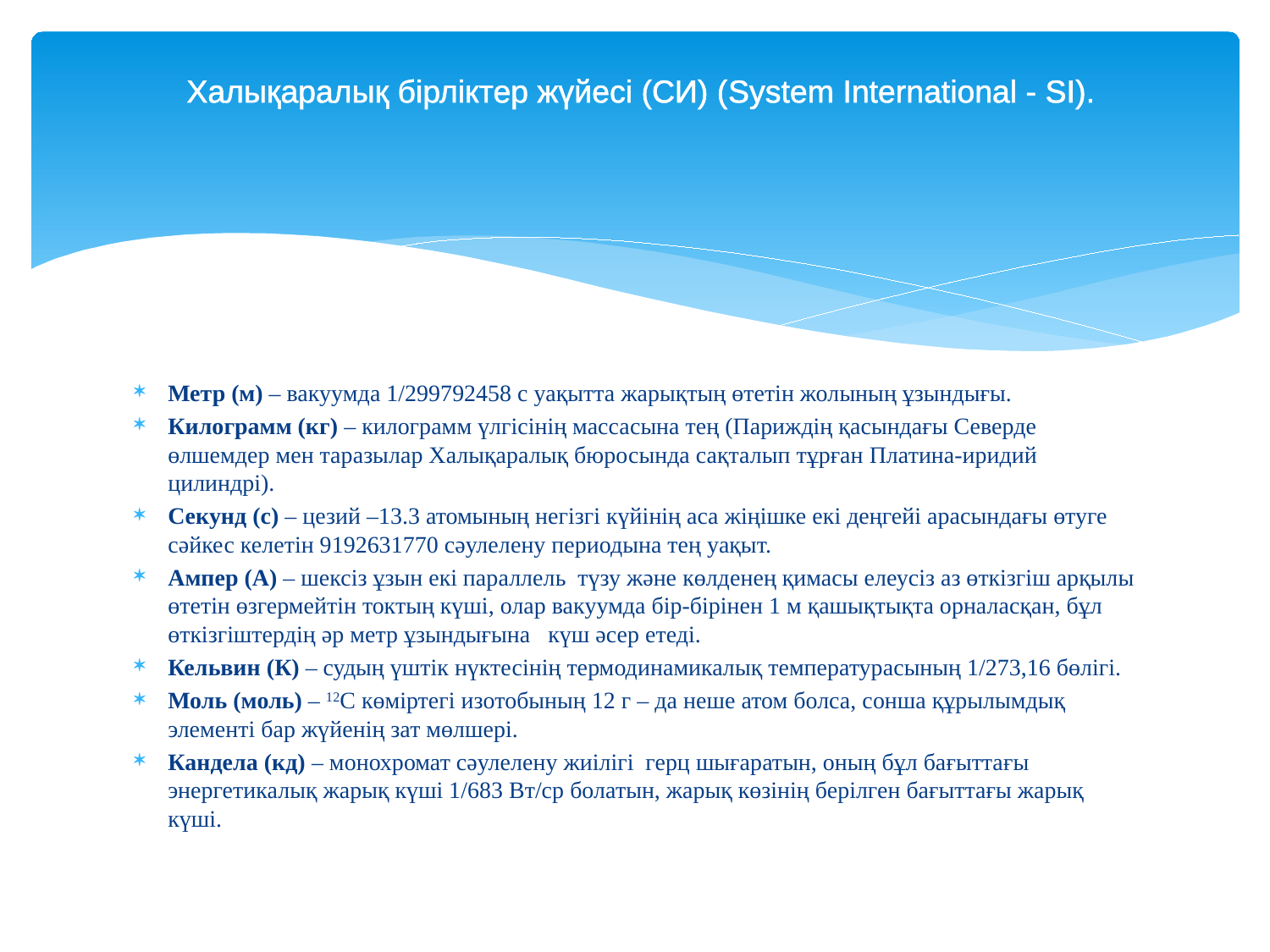

# Халықаралық бірліктер жүйесі (СИ) (System International - SI).
Метр (м) – вакуумда 1/299792458 с уақытта жарықтың өтетін жолының ұзындығы.
Килограмм (кг) – килограмм үлгісінің массасына тең (Париждің қасындағы Северде өлшемдер мен таразылар Халықаралық бюросында сақталып тұрған Платина-иридий цилиндрі).
Секунд (с) – цезий –13.3 атомының негізгі күйінің аса жіңішке екі деңгейі арасындағы өтуге сәйкес келетін 9192631770 сәулелену периодына тең уақыт.
Ампер (А) – шексіз ұзын екі параллель  түзу және көлденең қимасы елеусіз аз өткізгіш арқылы өтетін өзгермейтін токтың күші, олар вакуумда бір-бірінен 1 м қашықтықта орналасқан, бұл өткізгіштердің әр метр ұзындығына   күш әсер етеді.
Кельвин (К) – судың үштік нүктесінің термодинамикалық температурасының 1/273,16 бөлігі.
Моль (моль) – 12С көміртегі изотобының 12 г – да неше атом болса, сонша құрылымдық элементі бар жүйенің зат мөлшері.
Кандела (кд) – монохромат сәулелену жиілігі  герц шығаратын, оның бұл бағыттағы энергетикалық жарық күші 1/683 Вт/ср болатын, жарық көзінің берілген бағыттағы жарық күші.